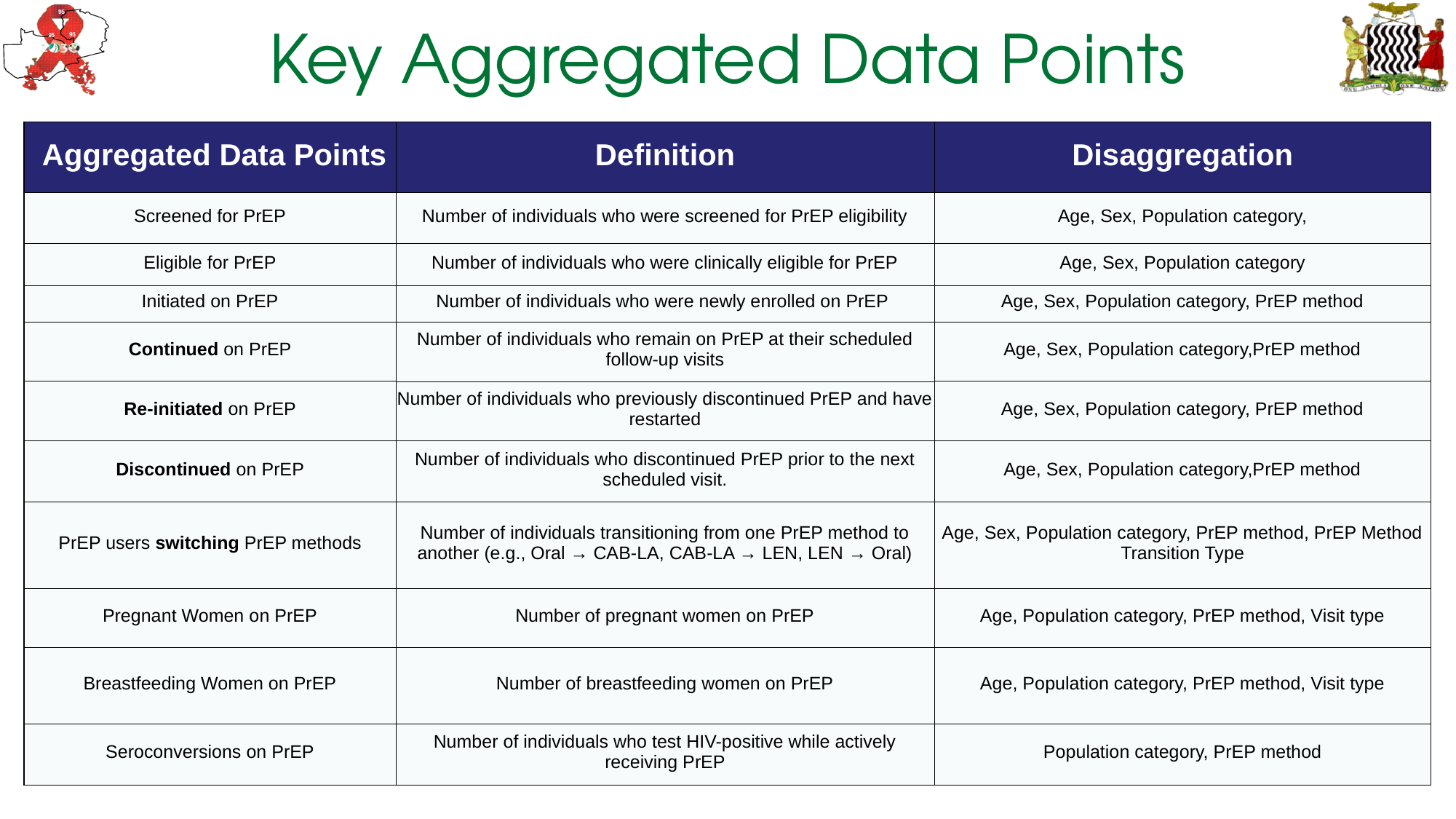

Key Aggregated Data Points
| Aggregated Data Points | Definition | Disaggregation |
| --- | --- | --- |
| Screened for PrEP | Number of individuals who were screened for PrEP eligibility | Age, Sex, Population category, |
| Eligible for PrEP | Number of individuals who were clinically eligible for PrEP | Age, Sex, Population category |
| Initiated on PrEP | Number of individuals who were newly enrolled on PrEP | Age, Sex, Population category, PrEP method |
| Continued on PrEP | Number of individuals who remain on PrEP at their scheduled follow-up visits | Age, Sex, Population category,PrEP method |
| Re-initiated on PrEP | Number of individuals who previously discontinued PrEP and have restarted | Age, Sex, Population category, PrEP method |
| Discontinued on PrEP | Number of individuals who discontinued PrEP prior to the next scheduled visit. | Age, Sex, Population category,PrEP method |
| PrEP users switching PrEP methods | Number of individuals transitioning from one PrEP method to another (e.g., Oral → CAB-LA, CAB-LA → LEN, LEN → Oral) | Age, Sex, Population category, PrEP method, PrEP Method Transition Type |
| Pregnant Women on PrEP | Number of pregnant women on PrEP | Age, Population category, PrEP method, Visit type |
| Breastfeeding Women on PrEP | Number of breastfeeding women on PrEP | Age, Population category, PrEP method, Visit type |
| Seroconversions on PrEP | Number of individuals who test HIV-positive while actively receiving PrEP | Population category, PrEP method |